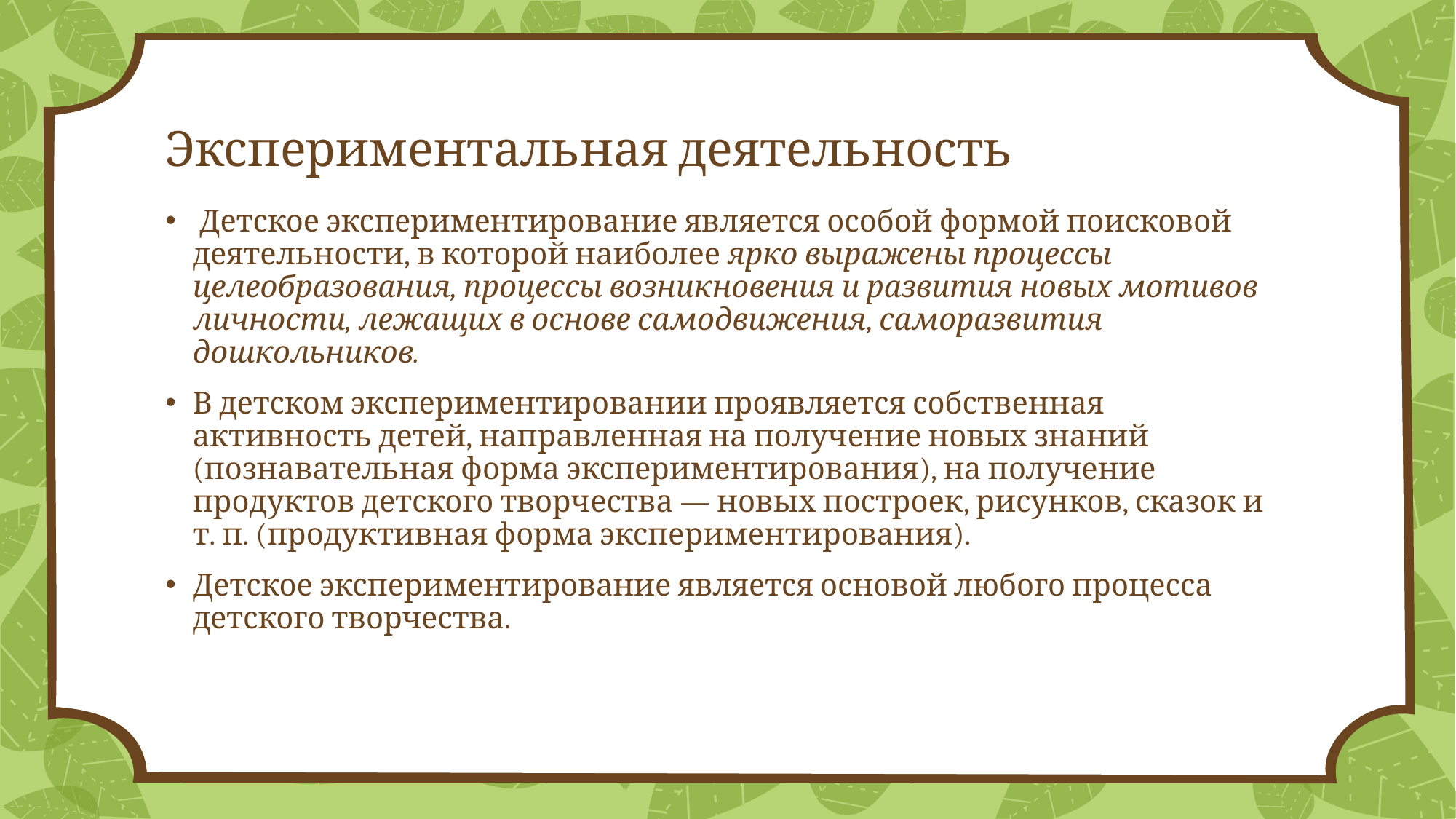

# Экспериментальная деятельность
 Детское экспериментирование является особой формой поисковой деятельности, в которой наиболее ярко выражены процессы целеобразования, процессы возникновения и развития новых мотивов личности, лежащих в основе самодвижения, саморазвития дошкольников.
В детском экспериментировании проявляется собственная активность детей, направленная на получение новых знаний (познавательная форма экспериментирования), на получение продуктов детского творчества — новых построек, рисунков, сказок и т. п. (продуктивная форма экспериментирования).
Детское экспериментирование является основой любого процесса детского творчества.